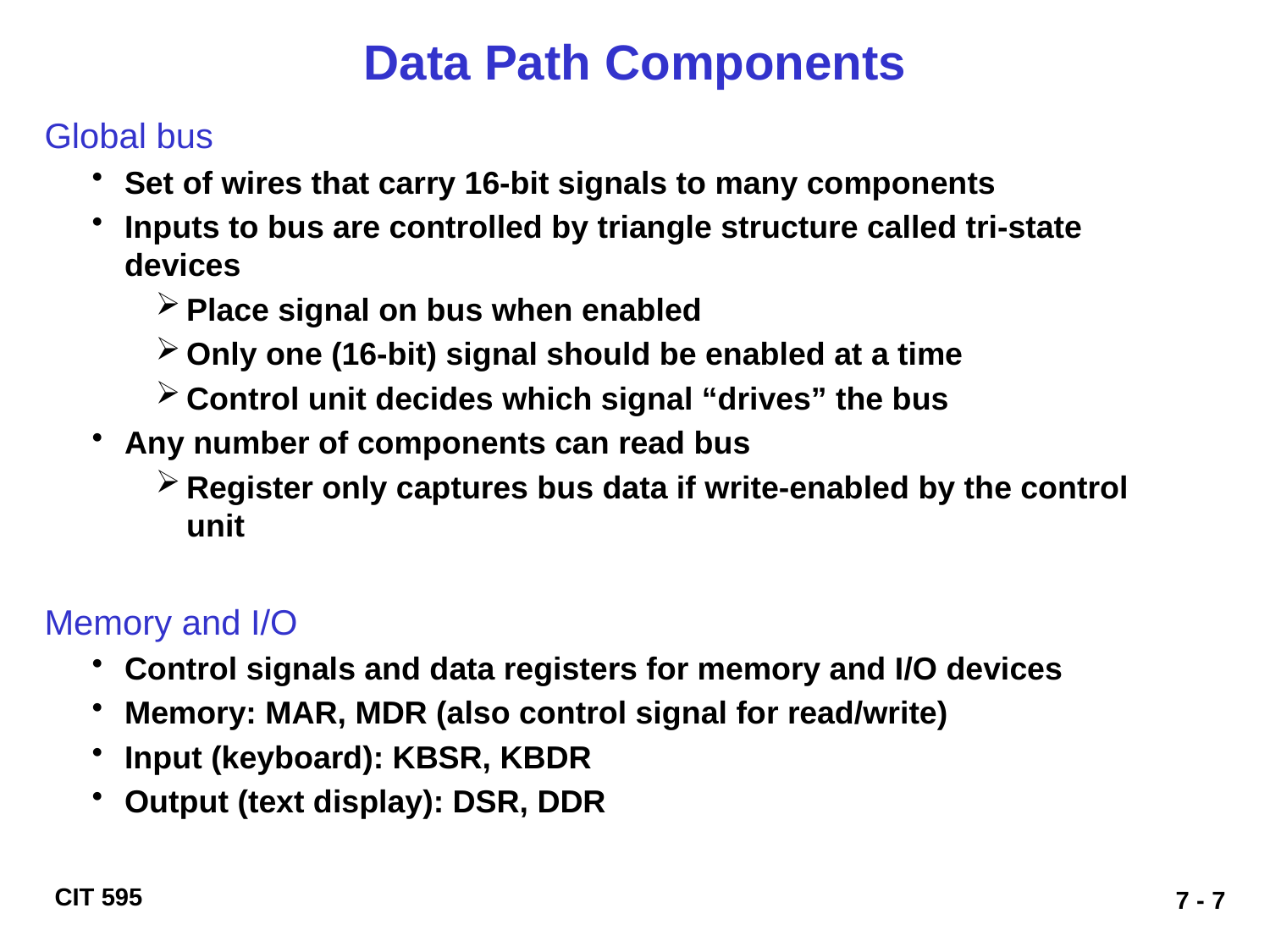

# Data Path Components
Global bus
Set of wires that carry 16-bit signals to many components
Inputs to bus are controlled by triangle structure called tri-state devices
Place signal on bus when enabled
Only one (16-bit) signal should be enabled at a time
Control unit decides which signal “drives” the bus
Any number of components can read bus
Register only captures bus data if write-enabled by the control unit

Memory and I/O
Control signals and data registers for memory and I/O devices
Memory: MAR, MDR (also control signal for read/write)
Input (keyboard): KBSR, KBDR
Output (text display): DSR, DDR
7 - 7